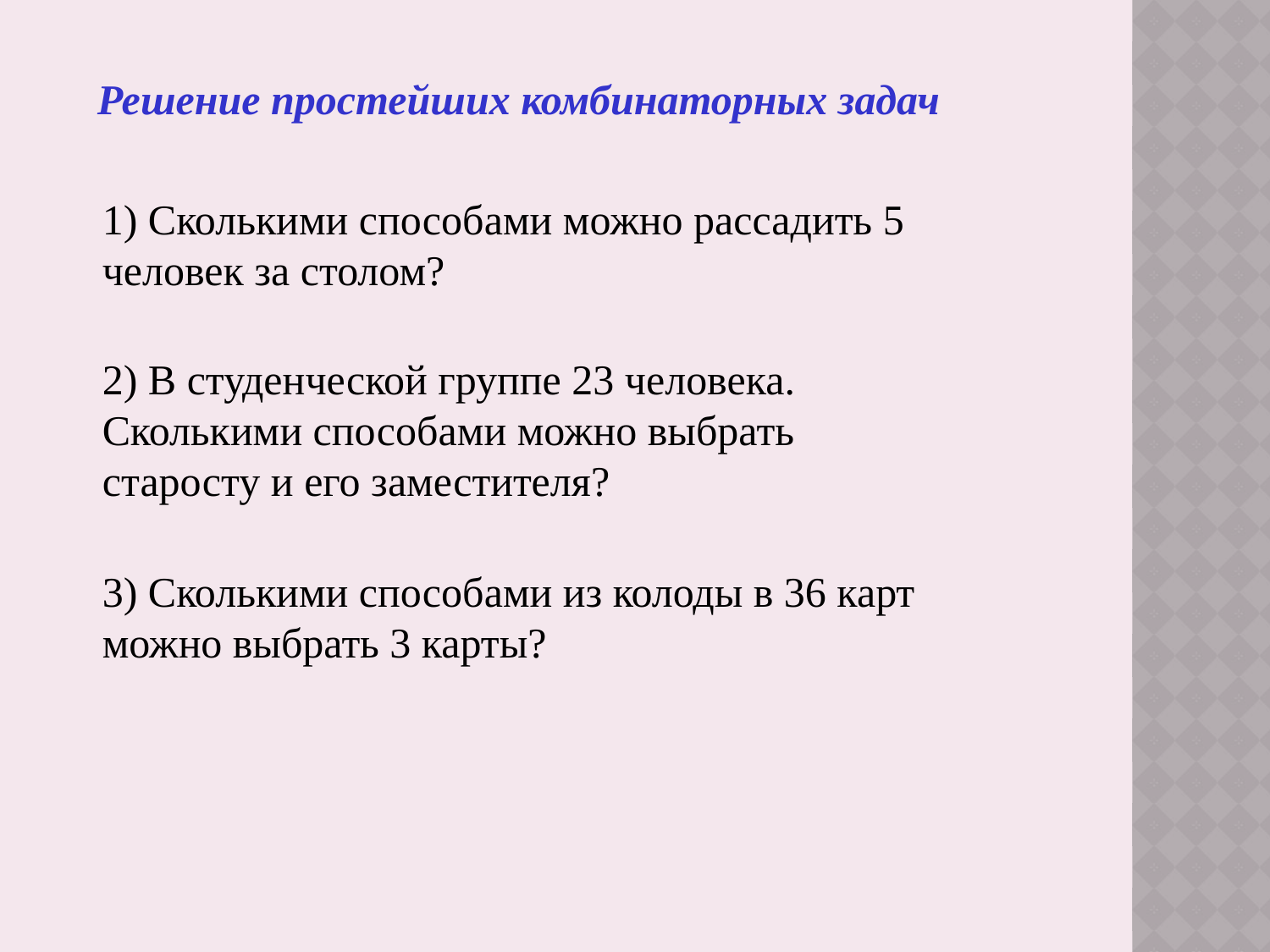

Решение простейших комбинаторных задач
1) Сколькими способами можно рассадить 5 человек за столом?
2) В студенческой группе 23 человека. Сколькими способами можно выбрать старосту и его заместителя?
3) Сколькими способами из колоды в 36 карт можно выбрать 3 карты?